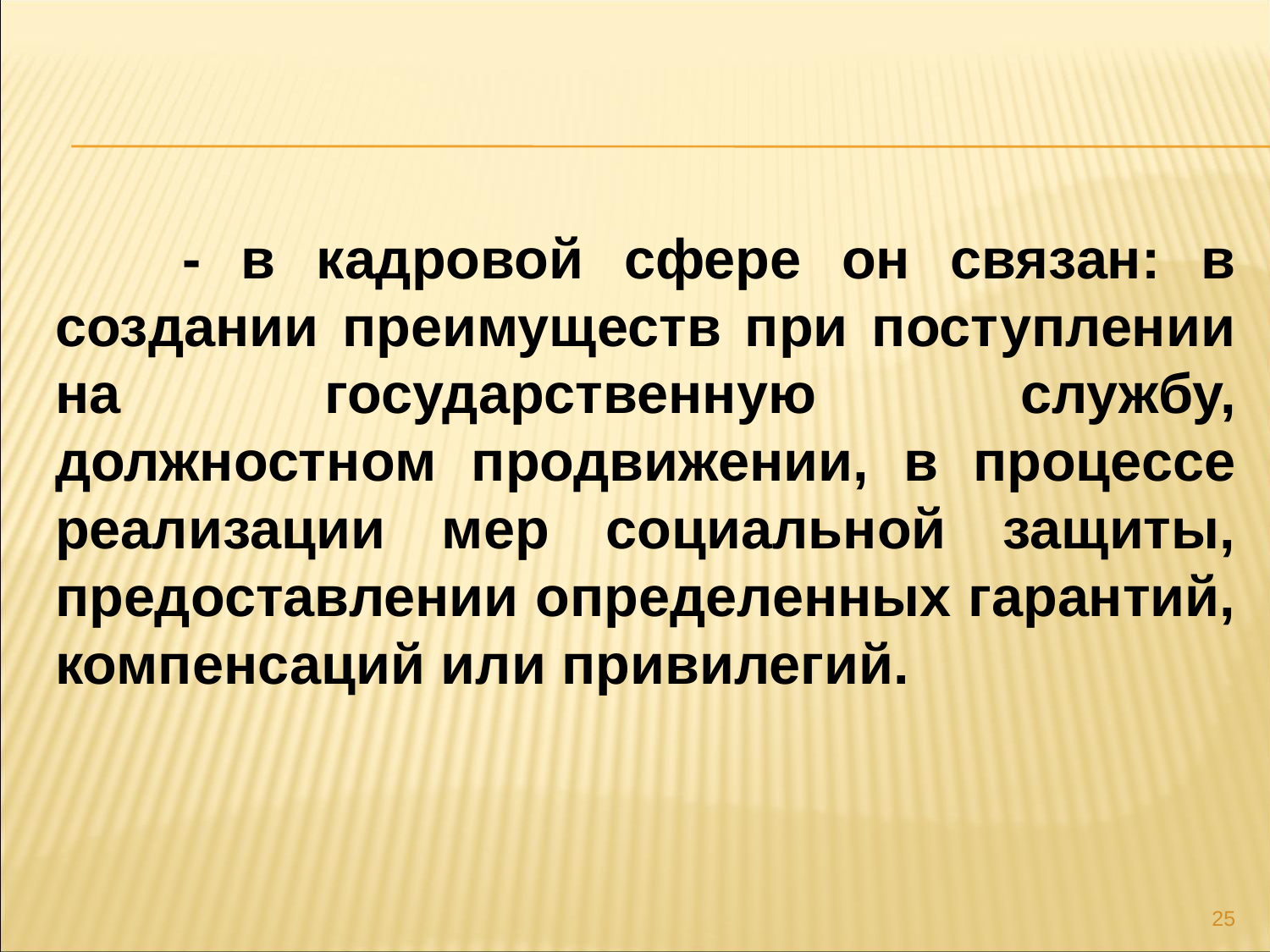

- в кадровой сфере он связан: в создании преимуществ при поступлении на государственную службу, должностном продвижении, в процессе реализации мер социальной защиты, предоставлении определенных гарантий, компенсаций или привилегий.
25